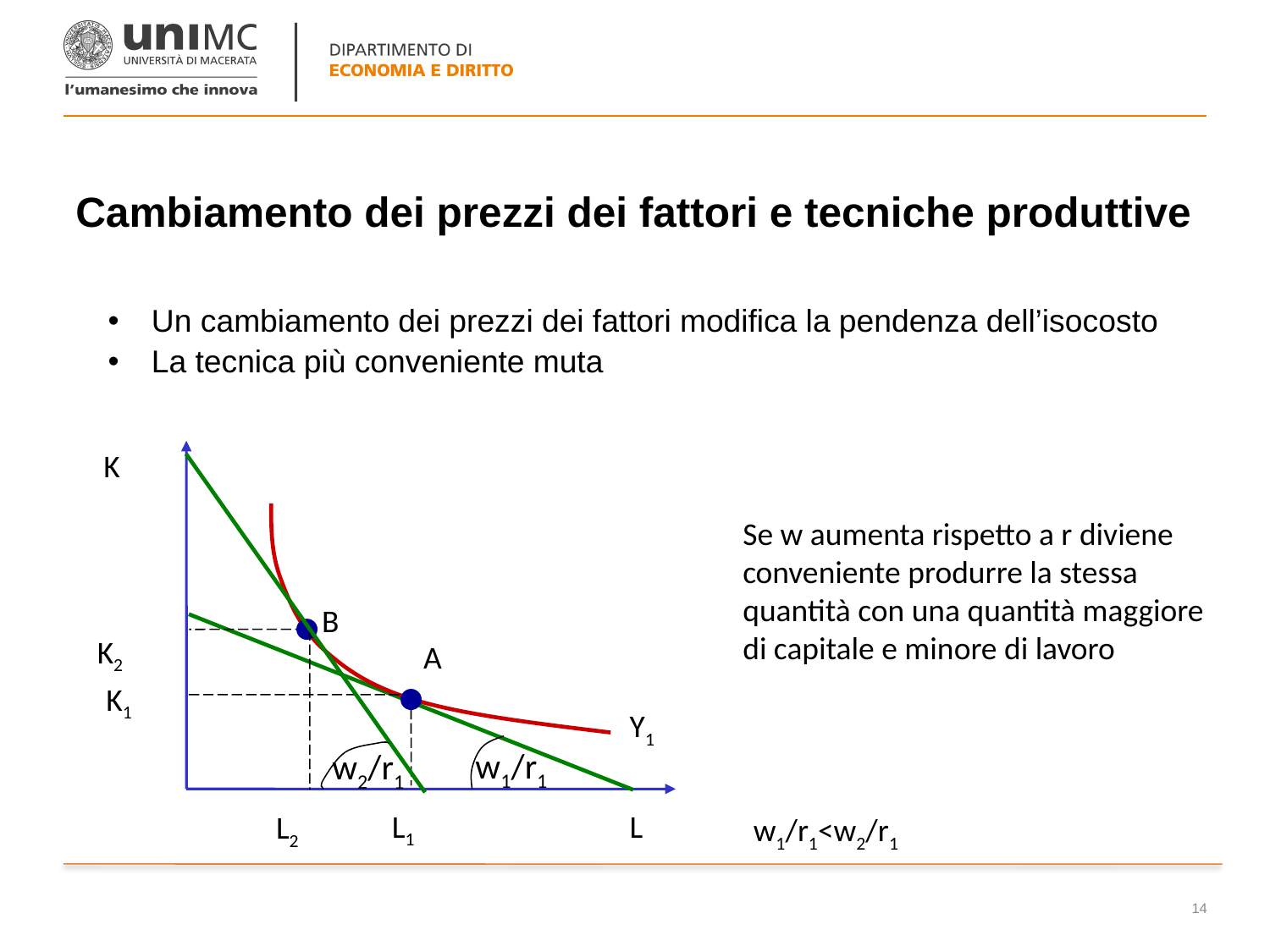

# Cambiamento dei prezzi dei fattori e tecniche produttive
Un cambiamento dei prezzi dei fattori modifica la pendenza dell’isocosto
La tecnica più conveniente muta
K

A
K1

Y1

w1/r1

L
L1

B

K2

w2/r1

L2
Se w aumenta rispetto a r diviene conveniente produrre la stessa quantità con una quantità maggiore di capitale e minore di lavoro
w1/r1<w2/r1
14